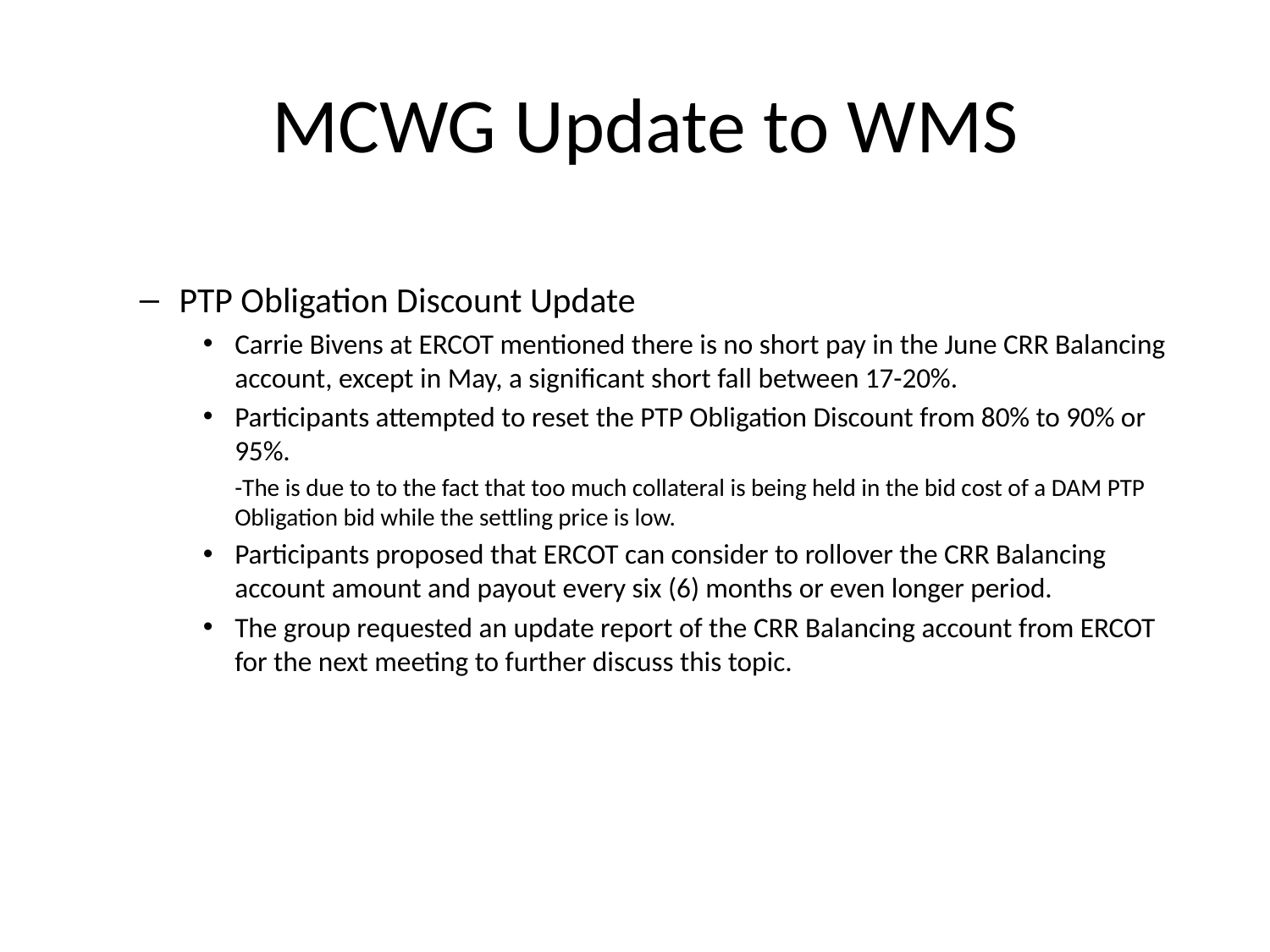

MCWG Update to WMS

PTP Obligation Discount Update
Carrie Bivens at ERCOT mentioned there is no short pay in the June CRR Balancing account, except in May, a significant short fall between 17-20%.
Participants attempted to reset the PTP Obligation Discount from 80% to 90% or 95%.
    	-The is due to to the fact that too much collateral is being held in the bid cost of a DAM PTP Obligation bid while the settling price is low.
Participants proposed that ERCOT can consider to rollover the CRR Balancing account amount and payout every six (6) months or even longer period.
The group requested an update report of the CRR Balancing account from ERCOT for the next meeting to further discuss this topic.